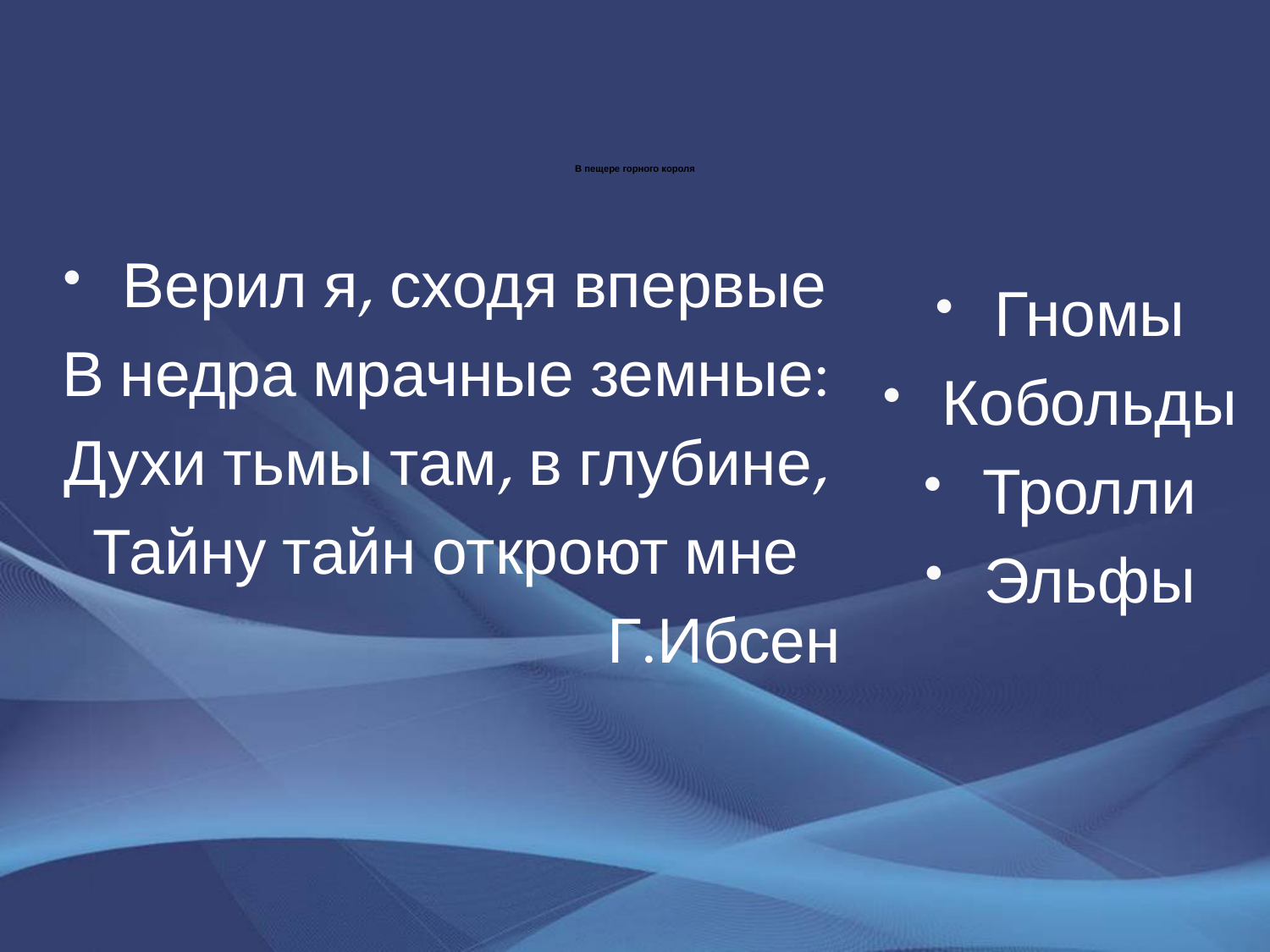

# В пещере горного короля
Верил я, сходя впервые
В недра мрачные земные:
Духи тьмы там, в глубине,
Тайну тайн откроют мне
Г.Ибсен
Гномы
Кобольды
Тролли
Эльфы